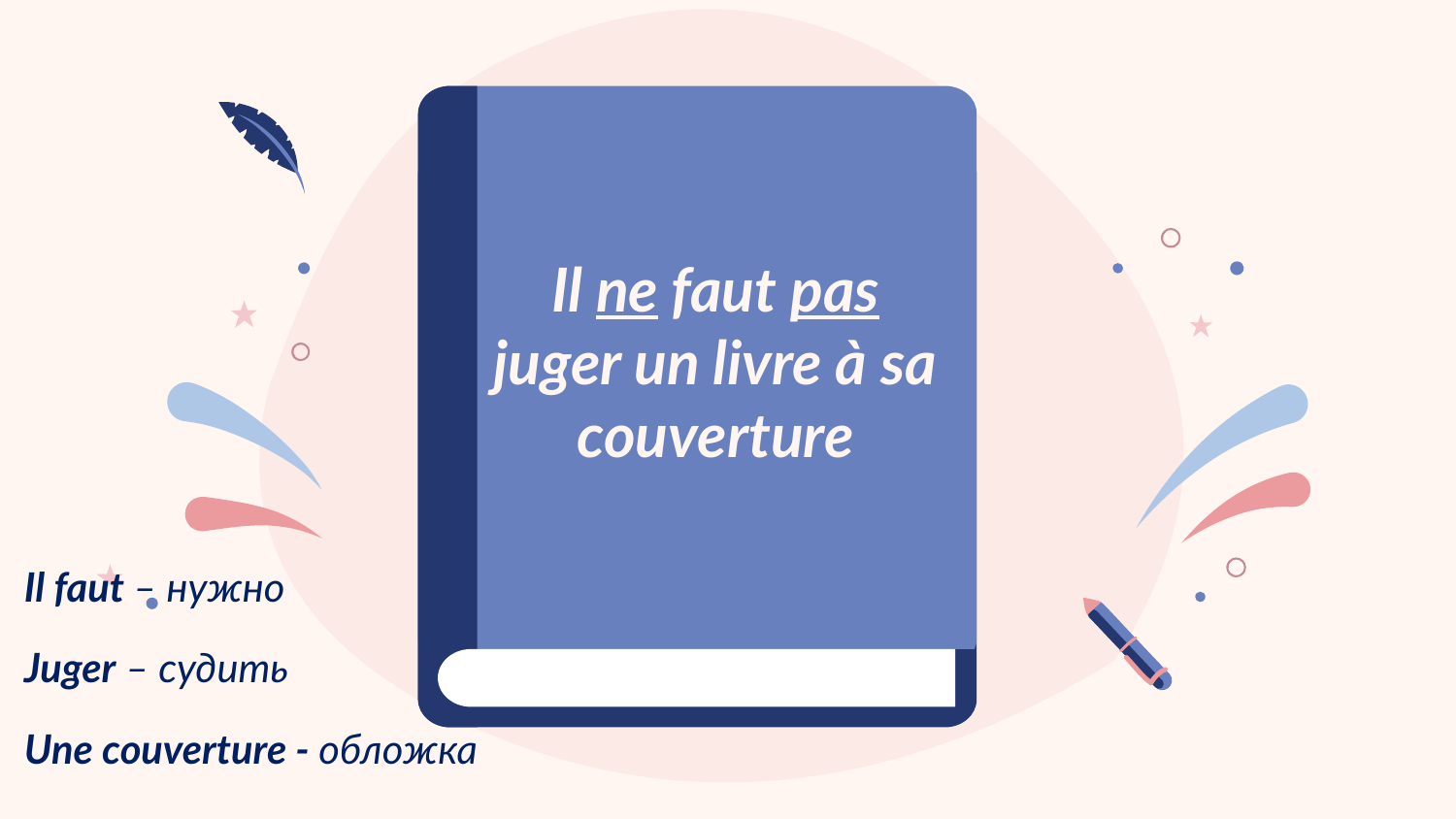

Il ne faut pas juger un livre à sa couverture
Il faut – нужно
Juger – судить
Une couverture - обложка